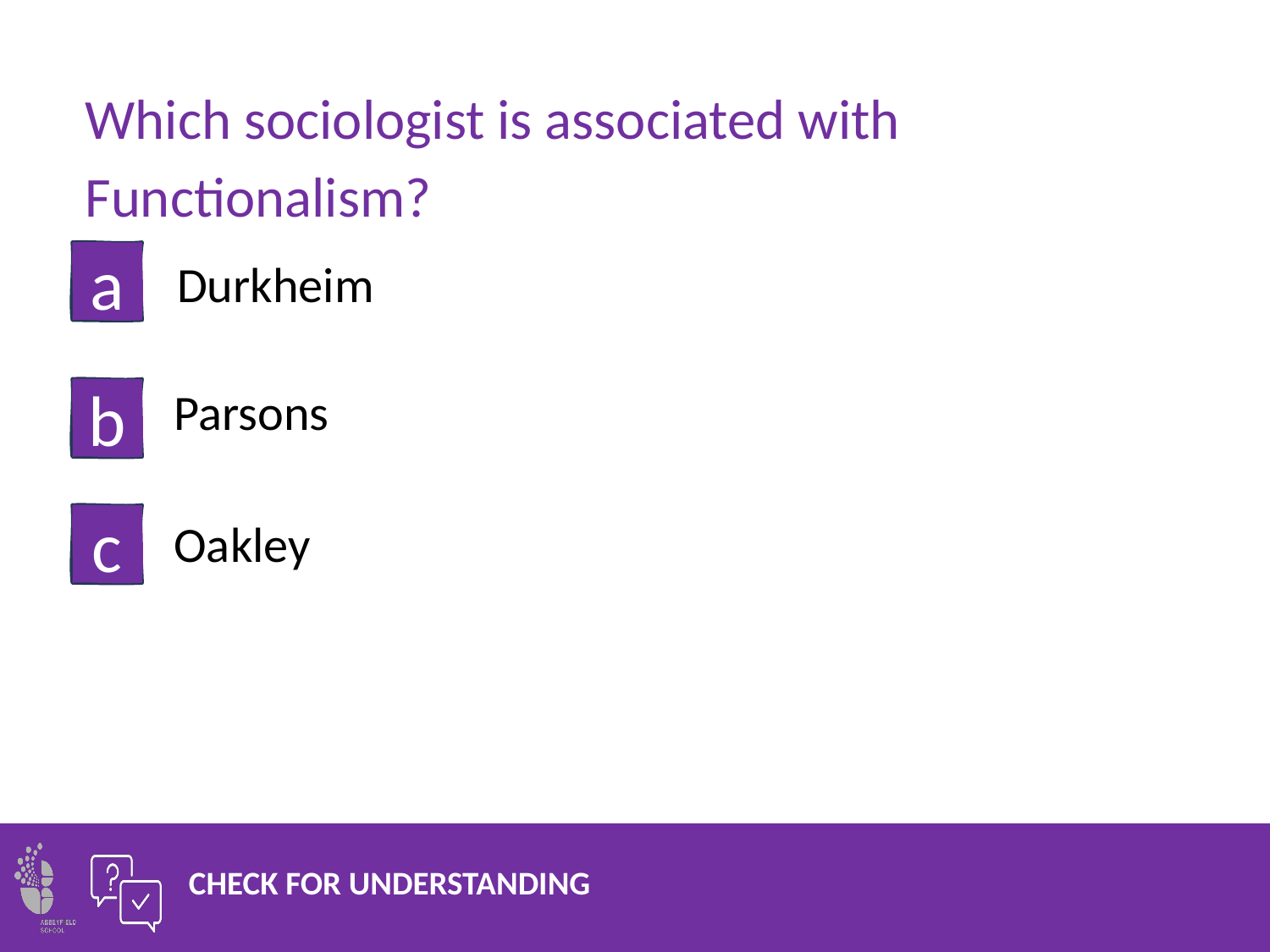

Which sociologist is associated with Functionalism?
a
Durkheim
Parsons
b
Oakley
c